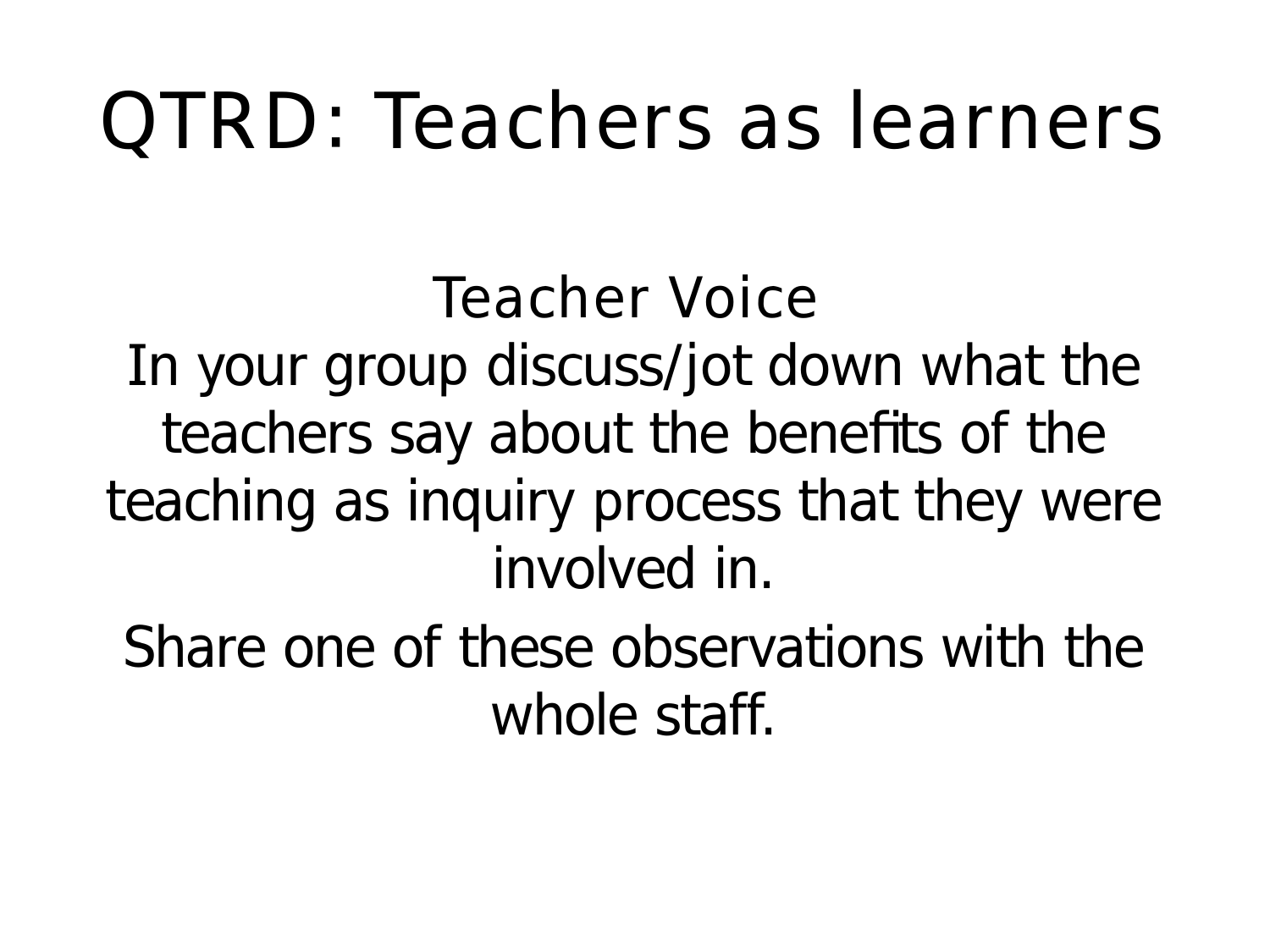

# QTRD: Teachers as learners

Teacher Voice
In your group discuss/jot down what the teachers say about the benefits of the teaching as inquiry process that they were involved in.
Share one of these observations with the whole staff.